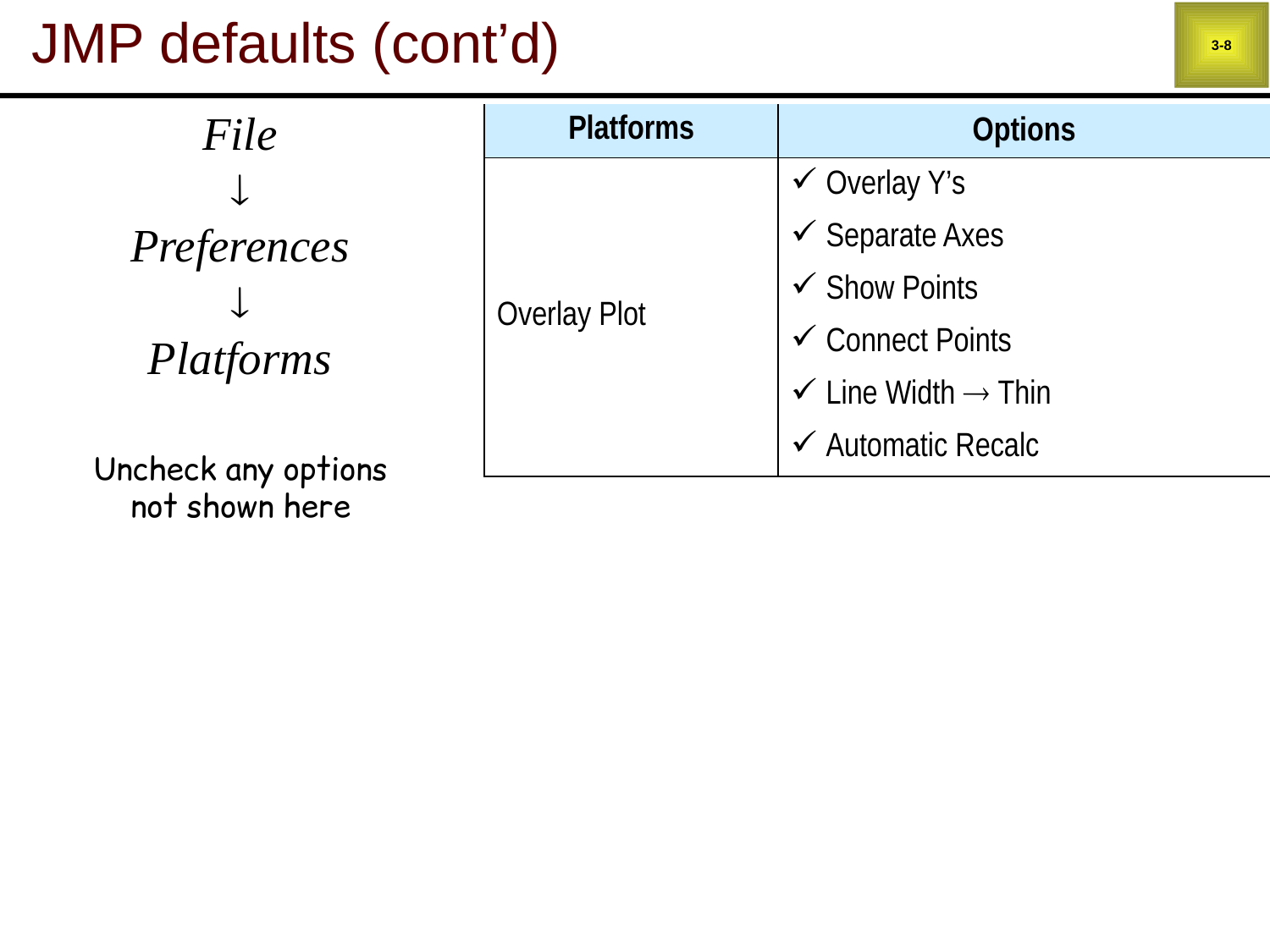

# JMP defaults (cont’d)
File
↓
Preferences
↓
Platforms
| Platforms | Options |
| --- | --- |
| Overlay Plot | Overlay Y’s Separate Axes Show Points Connect Points Line Width → Thin Automatic Recalc |
Uncheck any options
not shown here